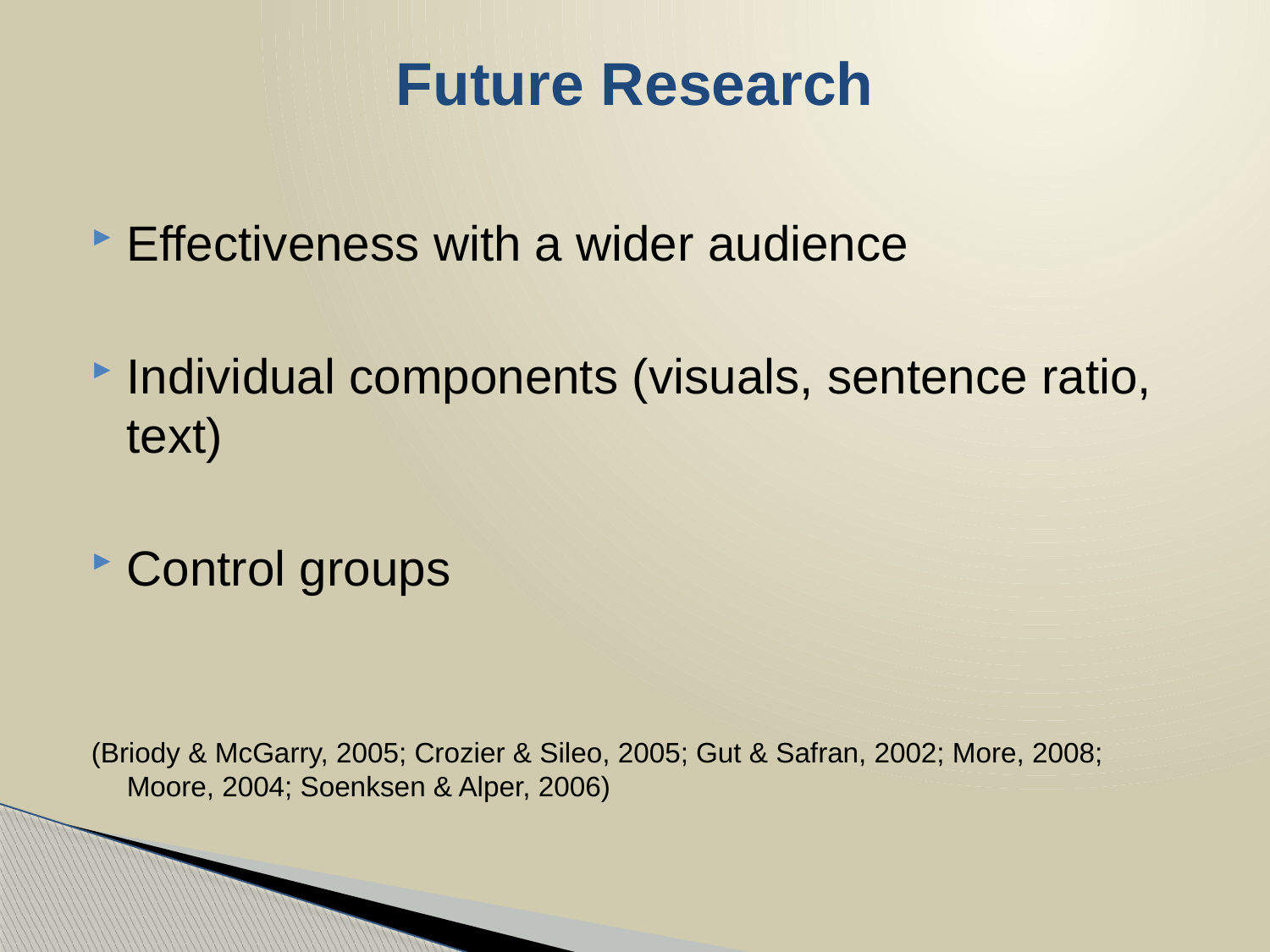

# Future Research
Effectiveness with a wider audience

Individual components (visuals, sentence ratio, text)

Control groups

(Briody & McGarry, 2005; Crozier & Sileo, 2005; Gut & Safran, 2002; More, 2008; Moore, 2004; Soenksen & Alper, 2006)